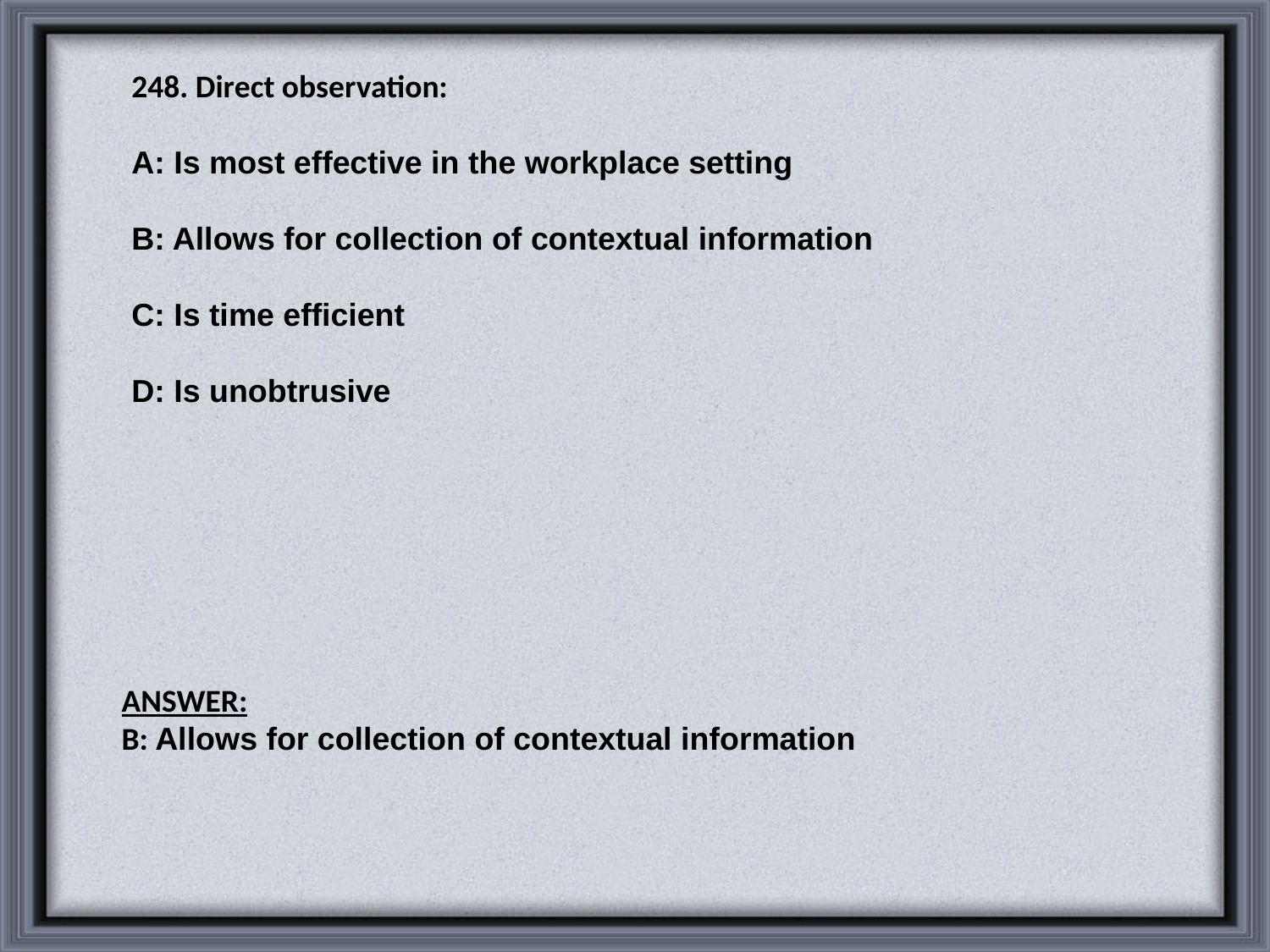

248. Direct observation:

A: Is most effective in the workplace setting

B: Allows for collection of contextual information

C: Is time efficient

D: Is unobtrusive

ANSWER:
B: Allows for collection of contextual information